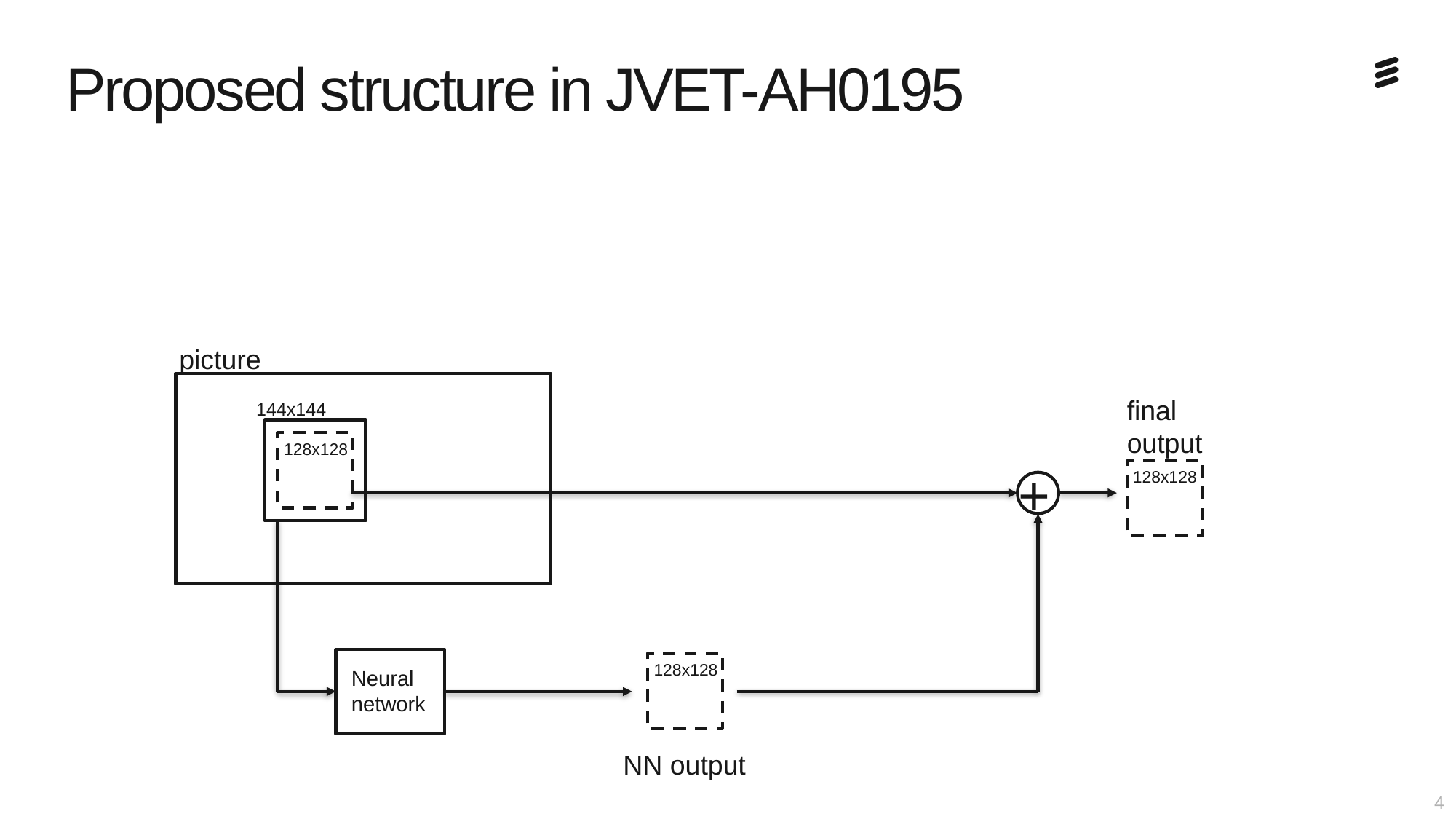

# Proposed structure in JVET-AH0195
picture

final
output
144x144

128x128
+

128x128

128x128
Neural
network
NN output
4